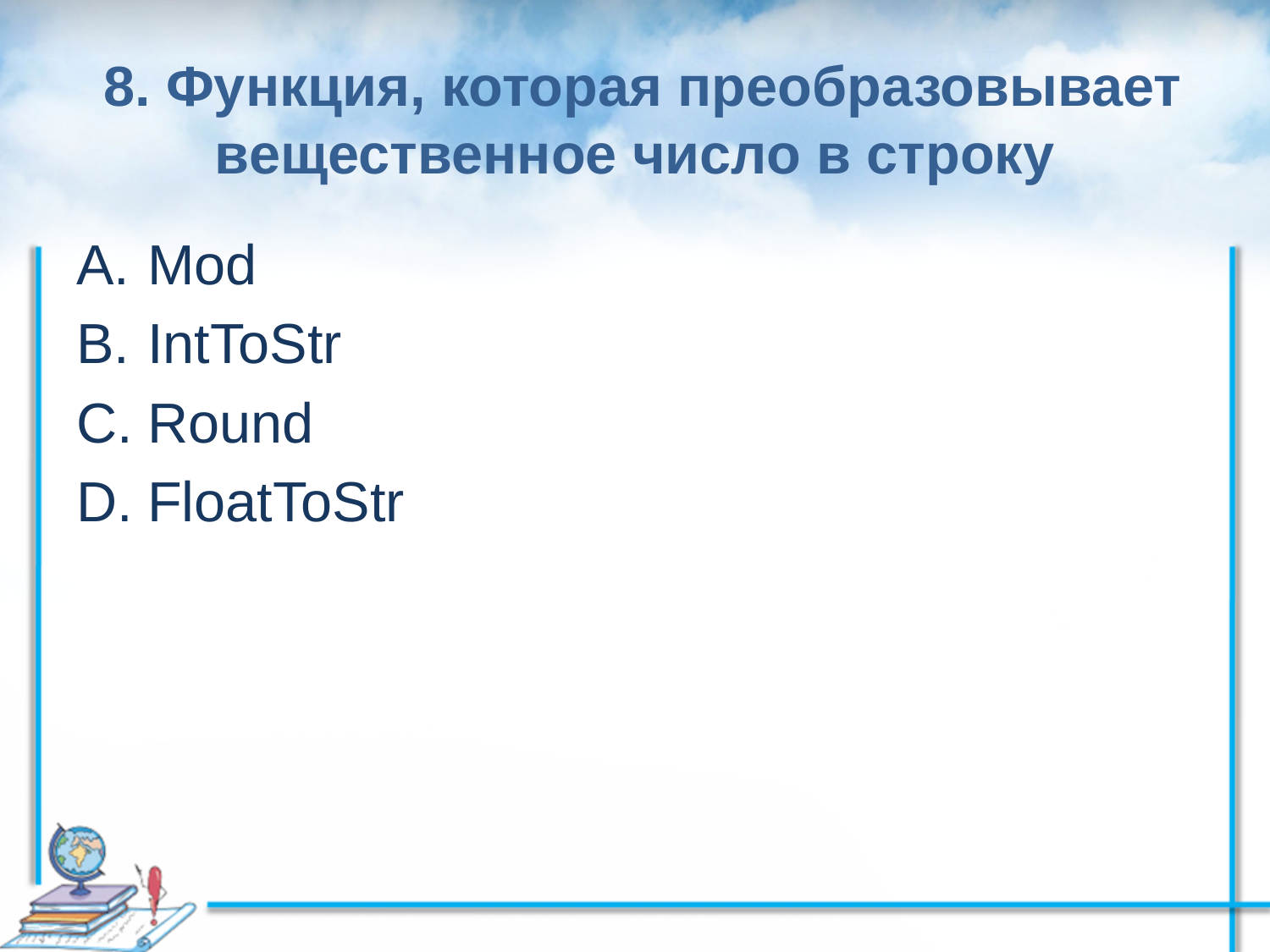

# 8. Функция, которая преобразовывает вещественное число в строку
Mod
IntToStr
Round
FloatToStr